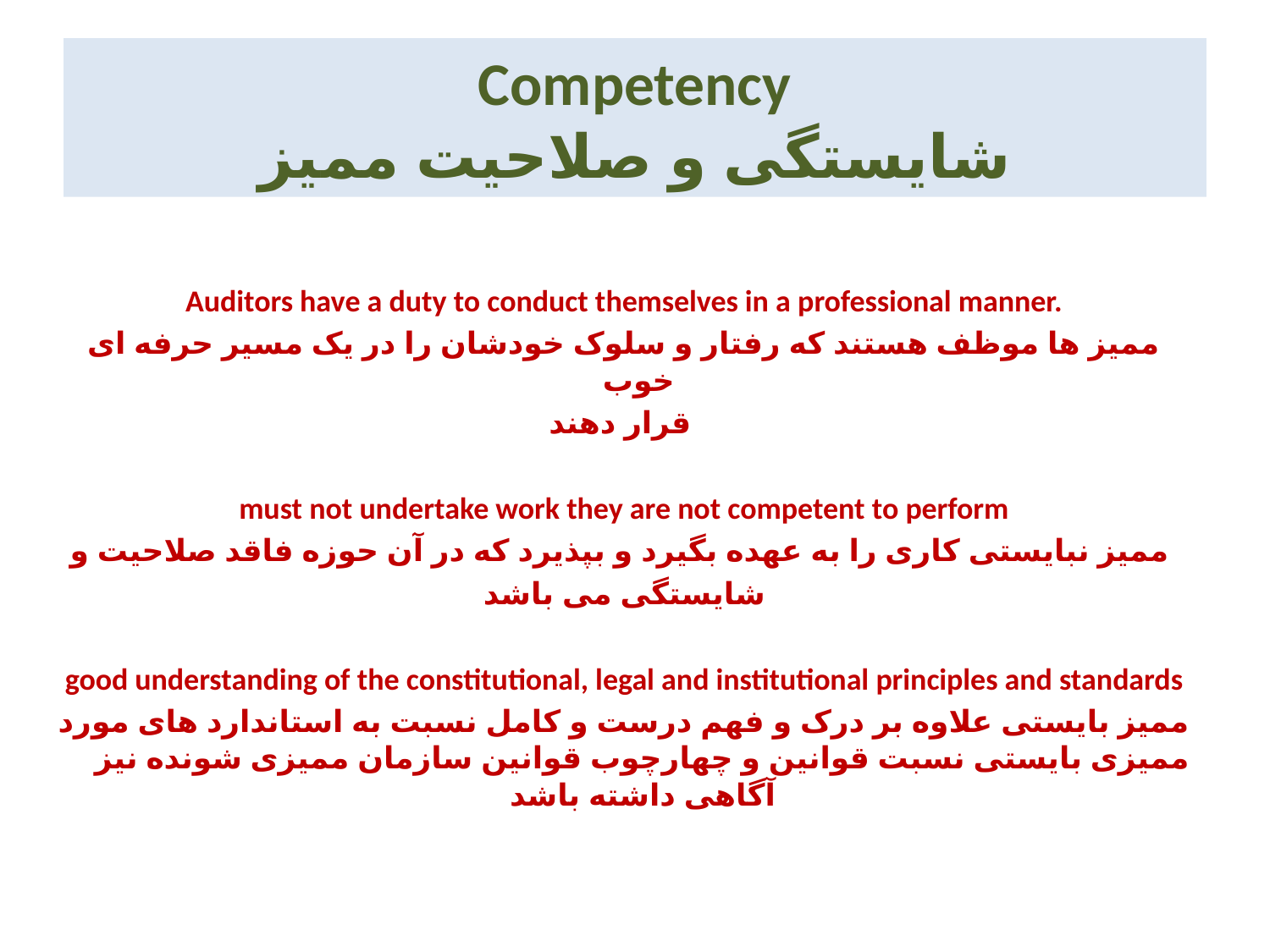

# Competency شایستگی و صلاحیت ممیز
Auditors have a duty to conduct themselves in a professional manner.
ممیز ها موظف هستند که رفتار و سلوک خودشان را در یک مسیر حرفه ای خوب
قرار دهند

must not undertake work they are not competent to perform
ممیز نبایستی کاری را به عهده بگیرد و بپذیرد که در آن حوزه فاقد صلاحیت و
شایستگی می باشد

good understanding of the constitutional, legal and institutional principles and standards
ممیز بایستی علاوه بر درک و فهم درست و کامل نسبت به استاندارد های مورد ممیزی بایستی نسبت قوانین و چهارچوب قوانین سازمان ممیزی شونده نیز آگاهی داشته باشد